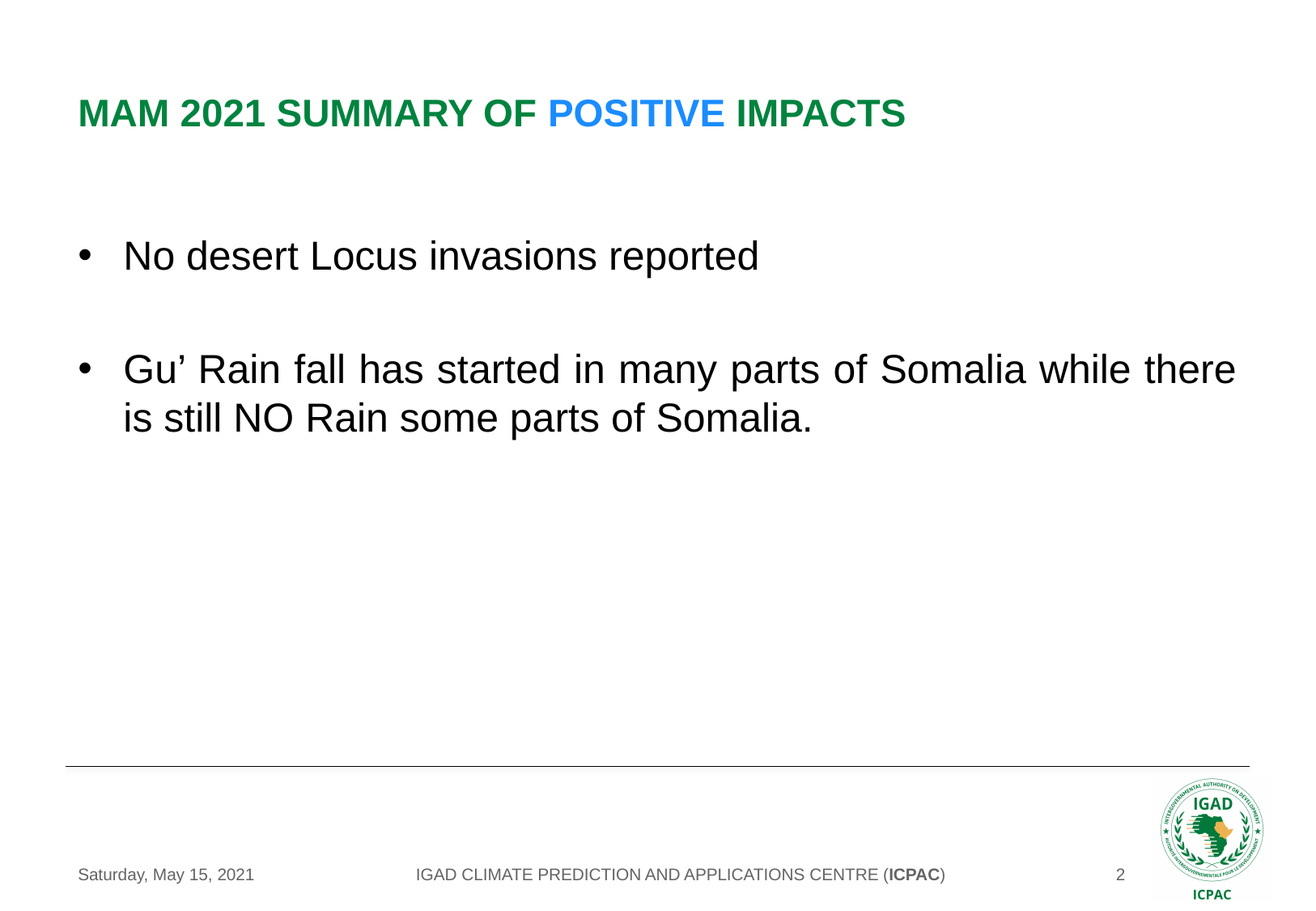

# MAM 2021 summary of positive IMPACTS

No desert Locus invasions reported

Gu’ Rain fall has started in many parts of Somalia while there is still NO Rain some parts of Somalia.
IGAD CLIMATE PREDICTION AND APPLICATIONS CENTRE (ICPAC)
Saturday, May 15, 2021
2